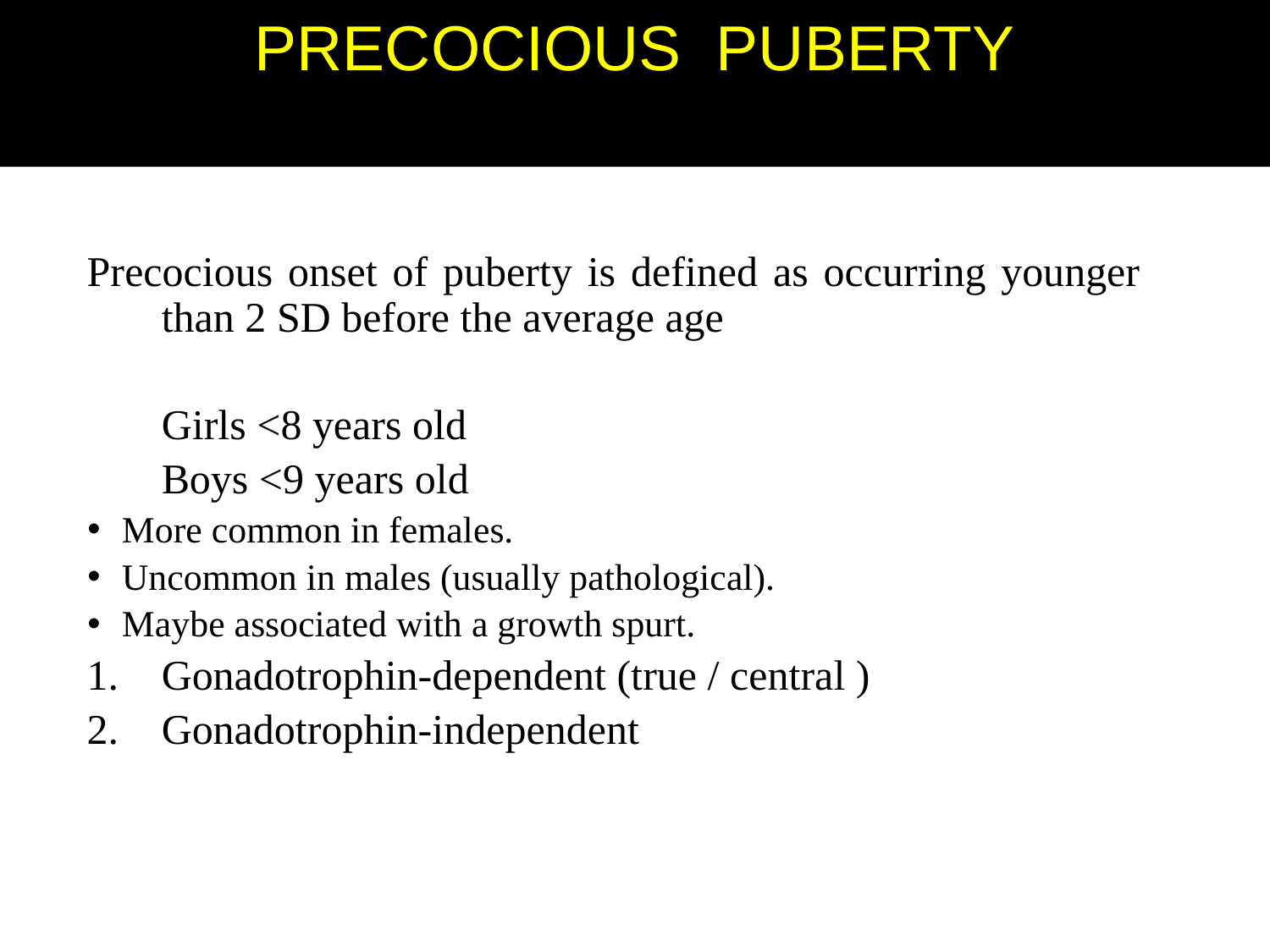

# PRECOCIOUS  PUBERTY
Precocious onset of puberty is defined as occurring younger than 2 SD before the average age

		Girls <8 years old
		Boys <9 years old
More common in females.
Uncommon in males (usually pathological).
Maybe associated with a growth spurt.
	Gonadotrophin-dependent (true / central )
	Gonadotrophin-independent